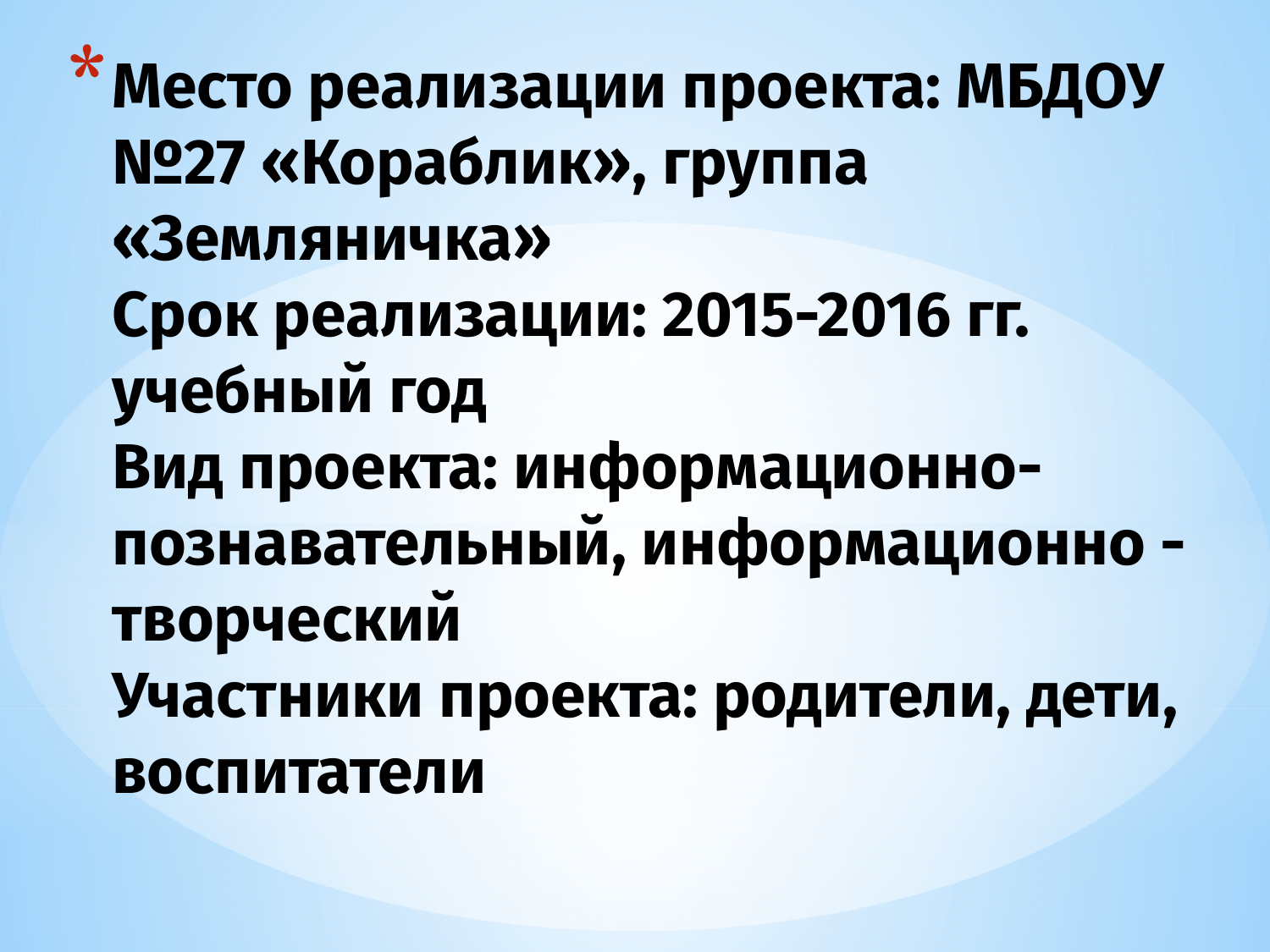

# Место реализации проекта: МБДОУ №27 «Кораблик», группа «Земляничка» Срок реализации: 2015-2016 гг. учебный год Вид проекта: информационно-познавательный, информационно - творческий Участники проекта: родители, дети, воспитатели